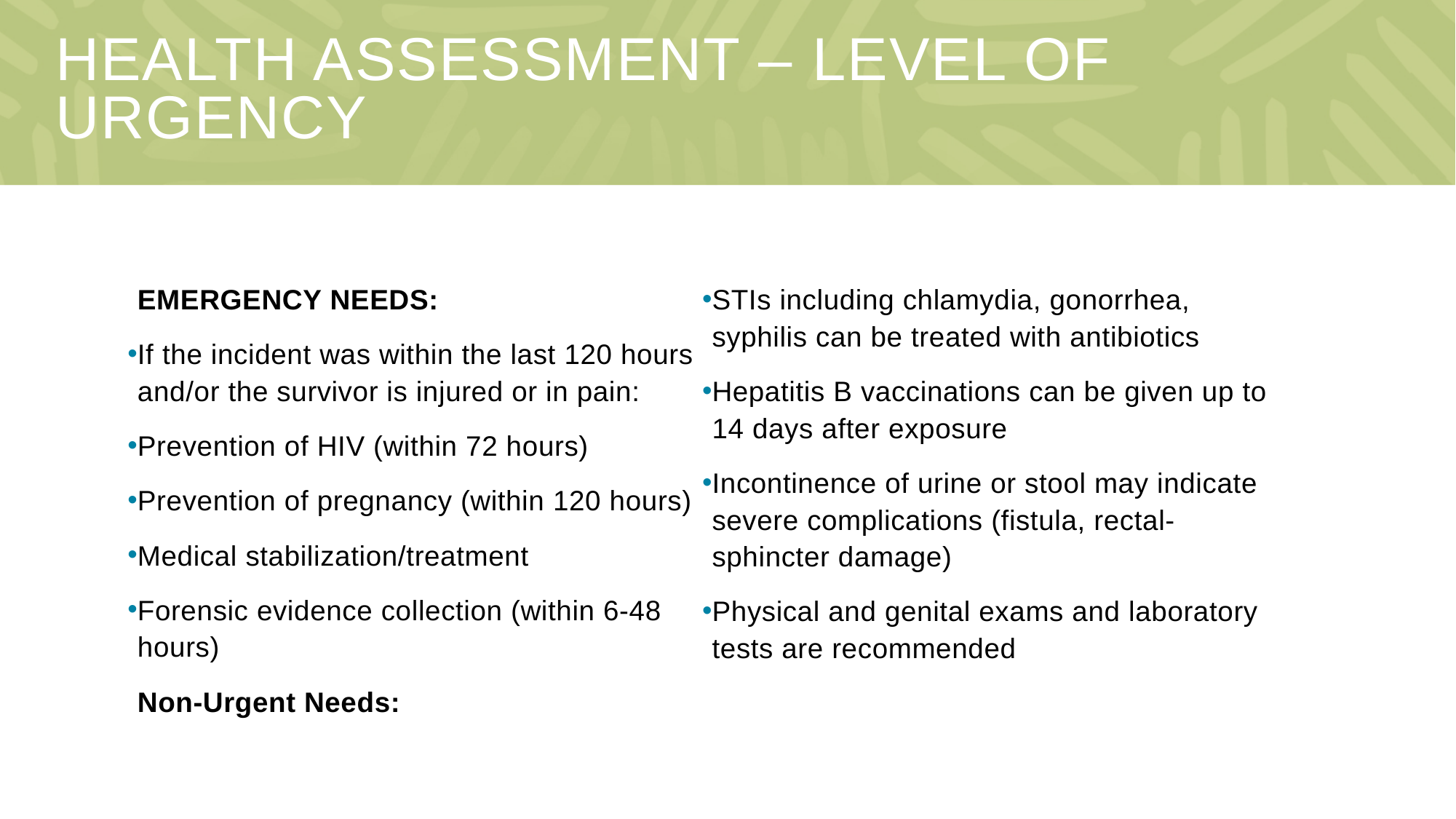

# Health assessment – level of urgency
EMERGENCY NEEDS:
If the incident was within the last 120 hours and/or the survivor is injured or in pain:
Prevention of HIV (within 72 hours)
Prevention of pregnancy (within 120 hours)
Medical stabilization/treatment
Forensic evidence collection (within 6-48 hours)
Non-Urgent Needs:
STIs including chlamydia, gonorrhea, syphilis can be treated with antibiotics
Hepatitis B vaccinations can be given up to 14 days after exposure
Incontinence of urine or stool may indicate severe complications (fistula, rectal-sphincter damage)
Physical and genital exams and laboratory tests are recommended